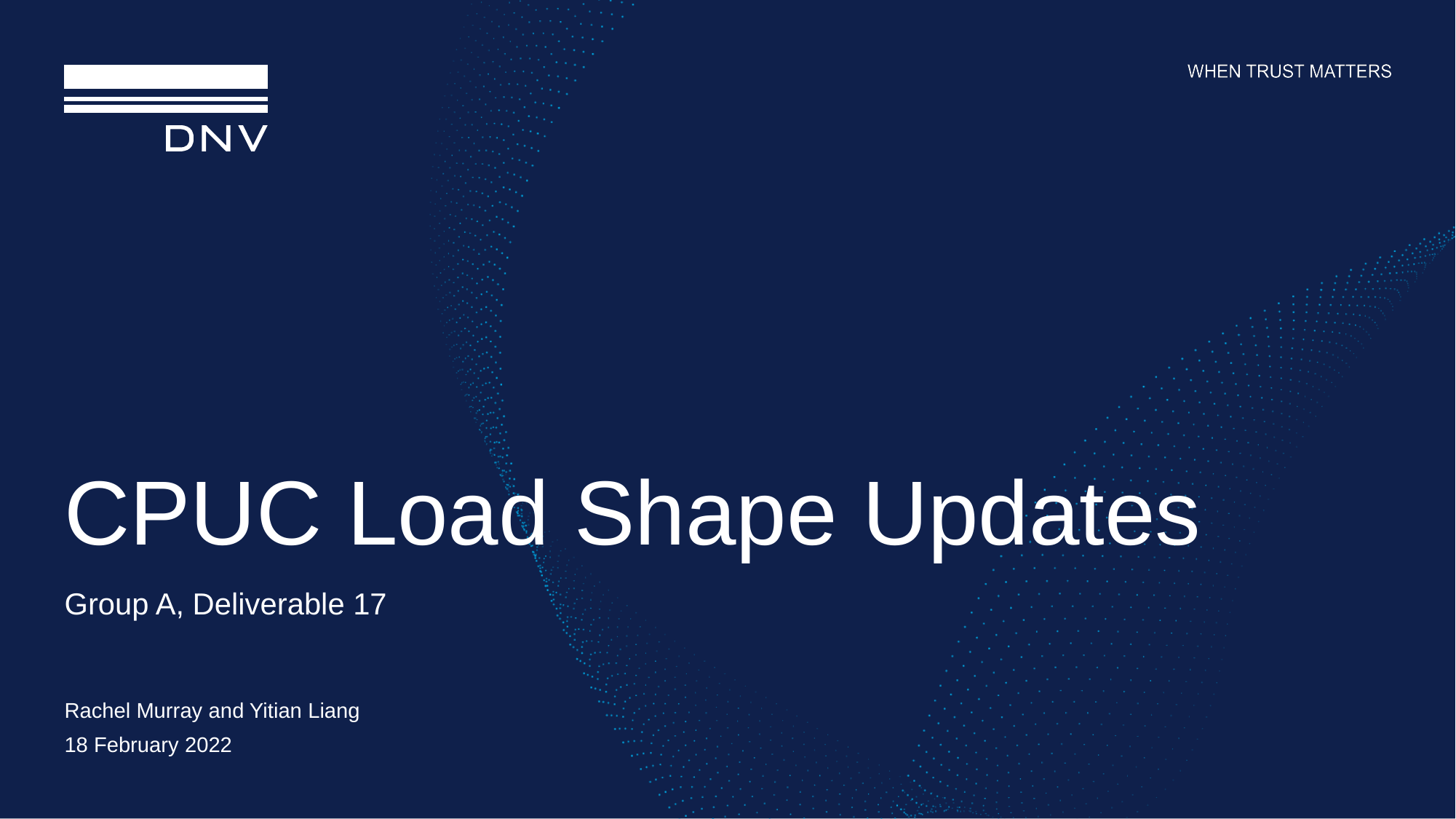

# CPUC Load Shape Updates
Group A, Deliverable 17
Rachel Murray and Yitian Liang
1